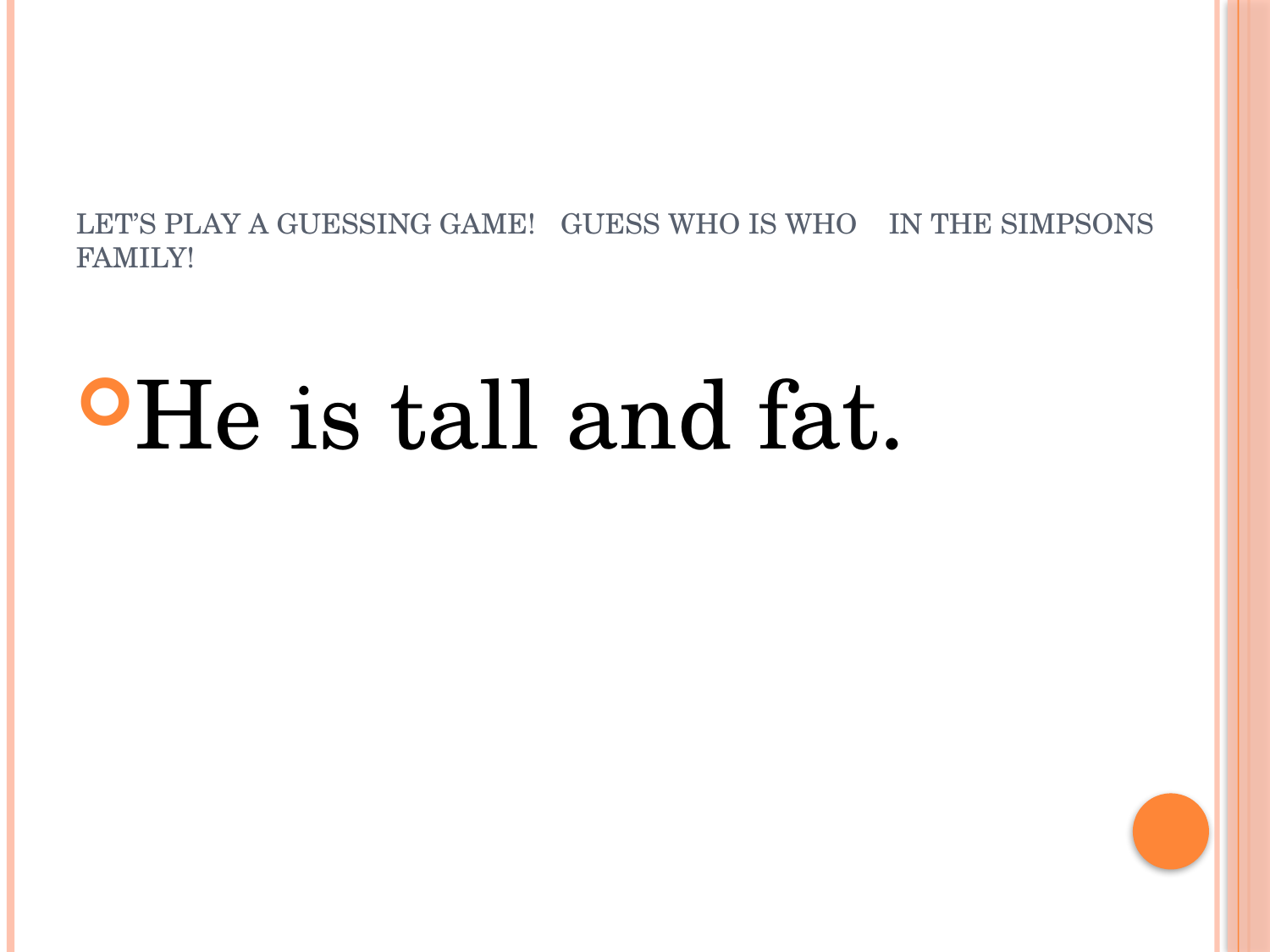

# Let’s play a guessing game!   Guess who is who    in The Simpsons  family!

He is tall and fat.